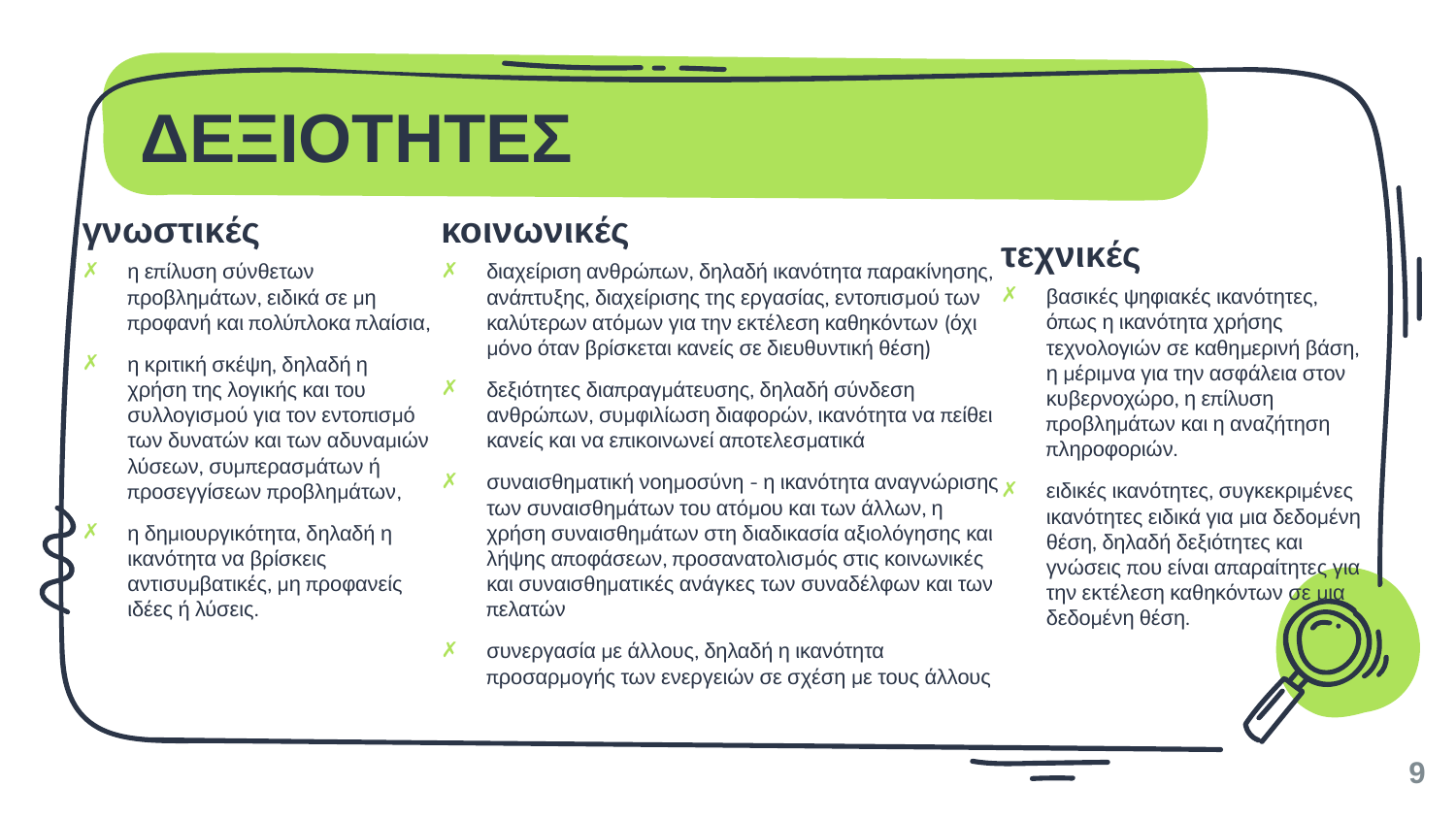

# ΔΕΞΙΟΤΗΤΕΣ
γνωστικές
η επίλυση σύνθετων προβλημάτων, ειδικά σε μη προφανή και πολύπλοκα πλαίσια,
η κριτική σκέψη, δηλαδή η χρήση της λογικής και του συλλογισμού για τον εντοπισμό των δυνατών και των αδυναμιών λύσεων, συμπερασμάτων ή προσεγγίσεων προβλημάτων,
η δημιουργικότητα, δηλαδή η ικανότητα να βρίσκεις αντισυμβατικές, μη προφανείς ιδέες ή λύσεις.
κοινωνικές
διαχείριση ανθρώπων, δηλαδή ικανότητα παρακίνησης, ανάπτυξης, διαχείρισης της εργασίας, εντοπισμού των καλύτερων ατόμων για την εκτέλεση καθηκόντων (όχι μόνο όταν βρίσκεται κανείς σε διευθυντική θέση)
δεξιότητες διαπραγμάτευσης, δηλαδή σύνδεση ανθρώπων, συμφιλίωση διαφορών, ικανότητα να πείθει κανείς και να επικοινωνεί αποτελεσματικά
συναισθηματική νοημοσύνη - η ικανότητα αναγνώρισης των συναισθημάτων του ατόμου και των άλλων, η χρήση συναισθημάτων στη διαδικασία αξιολόγησης και λήψης αποφάσεων, προσανατολισμός στις κοινωνικές και συναισθηματικές ανάγκες των συναδέλφων και των πελατών
συνεργασία με άλλους, δηλαδή η ικανότητα προσαρμογής των ενεργειών σε σχέση με τους άλλους
τεχνικές
βασικές ψηφιακές ικανότητες, όπως η ικανότητα χρήσης τεχνολογιών σε καθημερινή βάση, η μέριμνα για την ασφάλεια στον κυβερνοχώρο, η επίλυση προβλημάτων και η αναζήτηση πληροφοριών.
ειδικές ικανότητες, συγκεκριμένες ικανότητες ειδικά για μια δεδομένη θέση, δηλαδή δεξιότητες και γνώσεις που είναι απαραίτητες για την εκτέλεση καθηκόντων σε μια δεδομένη θέση.

9